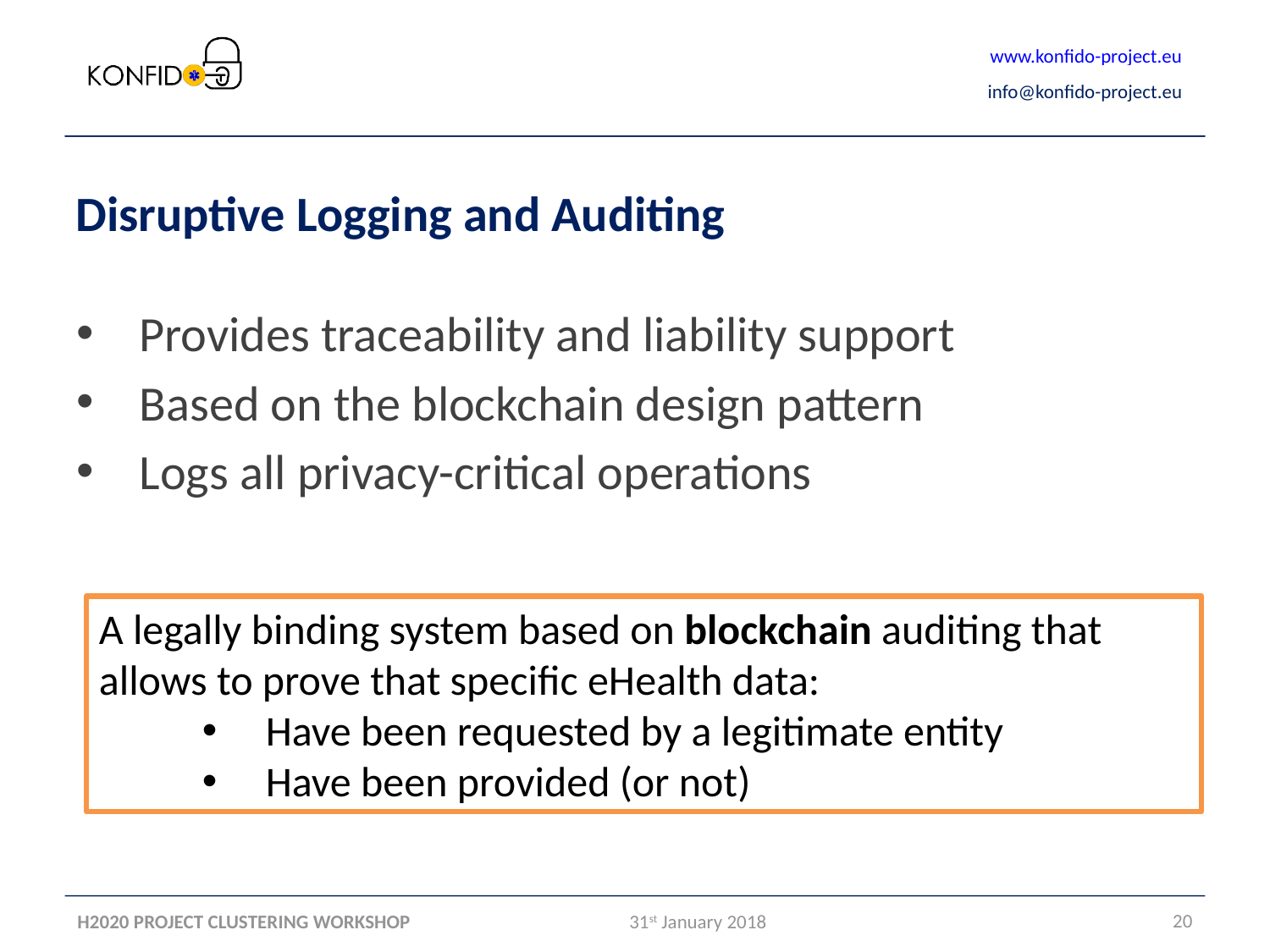

Disruptive Logging and Auditing
Provides traceability and liability support
Based on the blockchain design pattern
Logs all privacy-critical operations
A legally binding system based on blockchain auditing that allows to prove that specific eHealth data:
Have been requested by a legitimate entity
Have been provided (or not)
H2020 PROJECT CLUSTERING WORKSHOP
20
31st January 2018